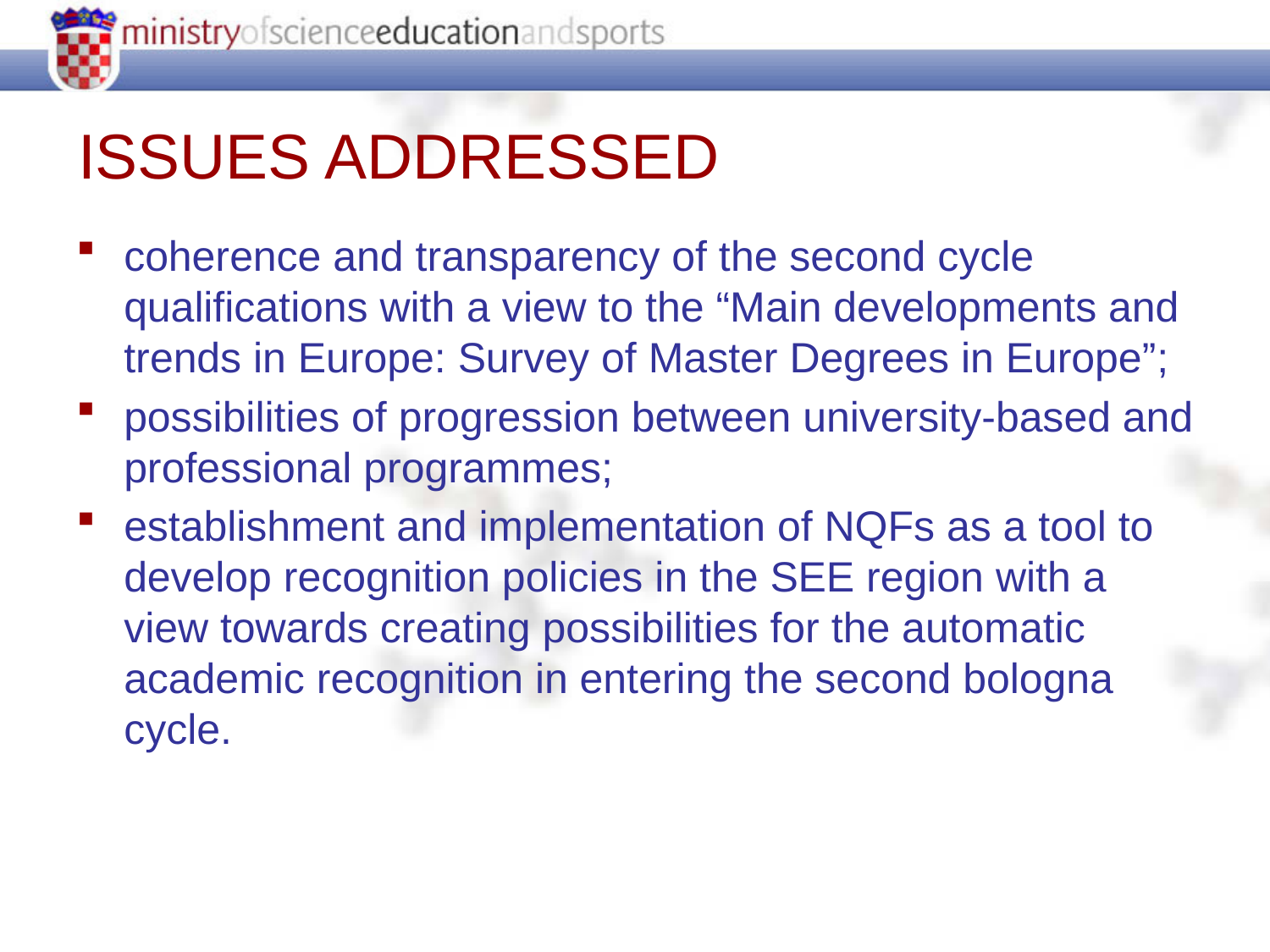

# ISSUES ADDRESSED
coherence and transparency of the second cycle qualifications with a view to the “Main developments and trends in Europe: Survey of Master Degrees in Europe”;
possibilities of progression between university-based and professional programmes;
establishment and implementation of NQFs as a tool to develop recognition policies in the SEE region with a view towards creating possibilities for the automatic academic recognition in entering the second bologna cycle.